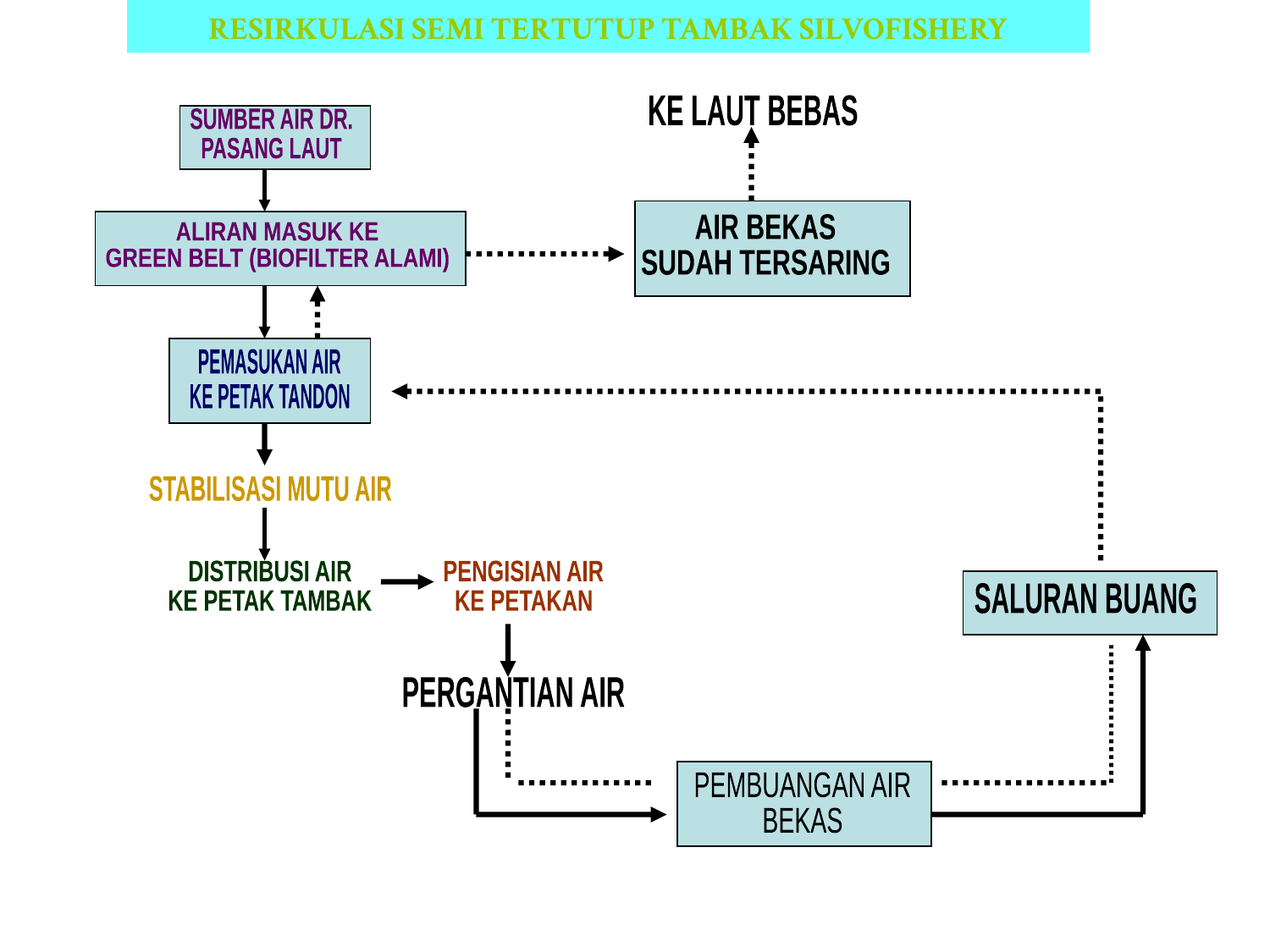

# RESIRKULASI SEMI TERTUTUP TAMBAK SILVOFISHERY
KE LAUT BEBAS

SUMBER AIR DR.
PASANG LAUT

AIR BEKAS
SUDAH TERSARING
ALIRAN MASUK KE
GREEN BELT (BIOFILTER ALAMI)

PEMASUKAN AIR
KE PETAK TANDON

STABILISASI MUTU AIR

DISTRIBUSI AIR
KE PETAK TAMBAK
PENGISIAN AIR
KE PETAKAN

SALURAN BUANG

PERGANTIAN AIR

PEMBUANGAN AIR
BEKAS